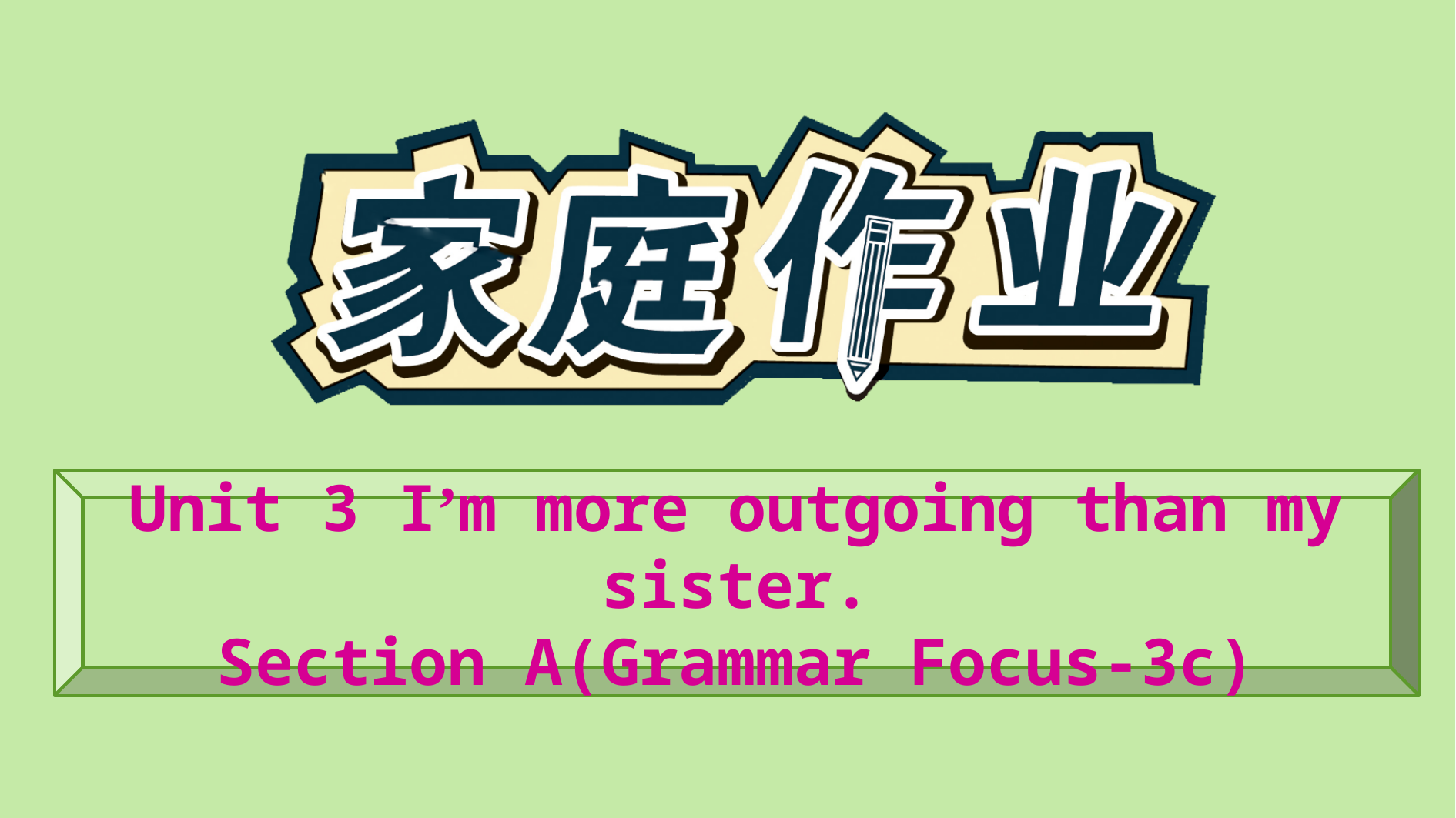

Unit 3 I’m more outgoing than my sister.
Section A(Grammar Focus-3c)